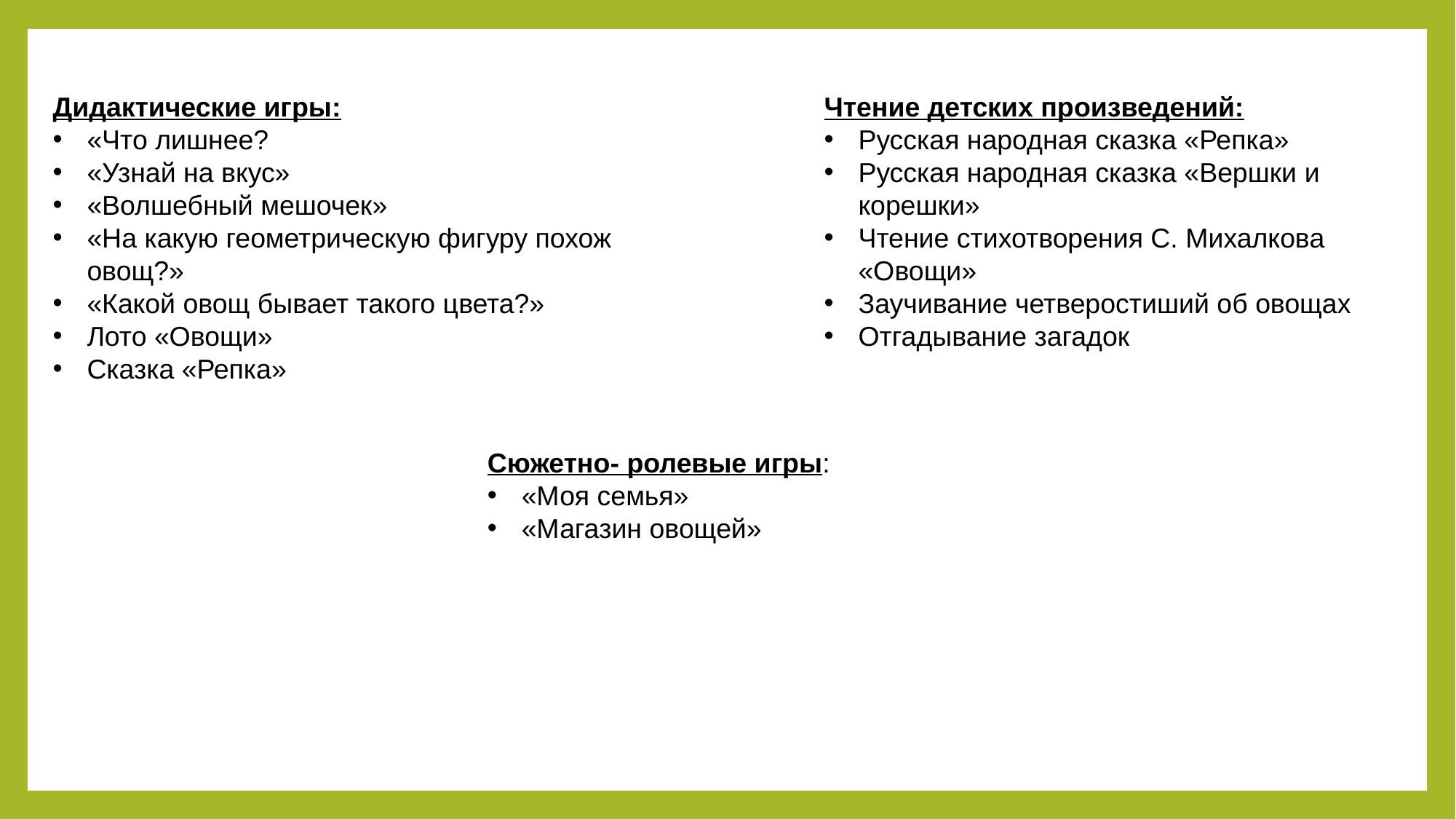

Дидактические игры:
«Что лишнее?
«Узнай на вкус»
«Волшебный мешочек»
«На какую геометрическую фигуру похож овощ?»
«Какой овощ бывает такого цвета?»
Лото «Овощи»
Сказка «Репка»

Чтение детских произведений:
Русская народная сказка «Репка»
Русская народная сказка «Вершки и корешки»
Чтение стихотворения С. Михалкова «Овощи»
Заучивание четверостиший об овощах
Отгадывание загадок
Сюжетно- ролевые игры:
«Моя семья»
«Магазин овощей»